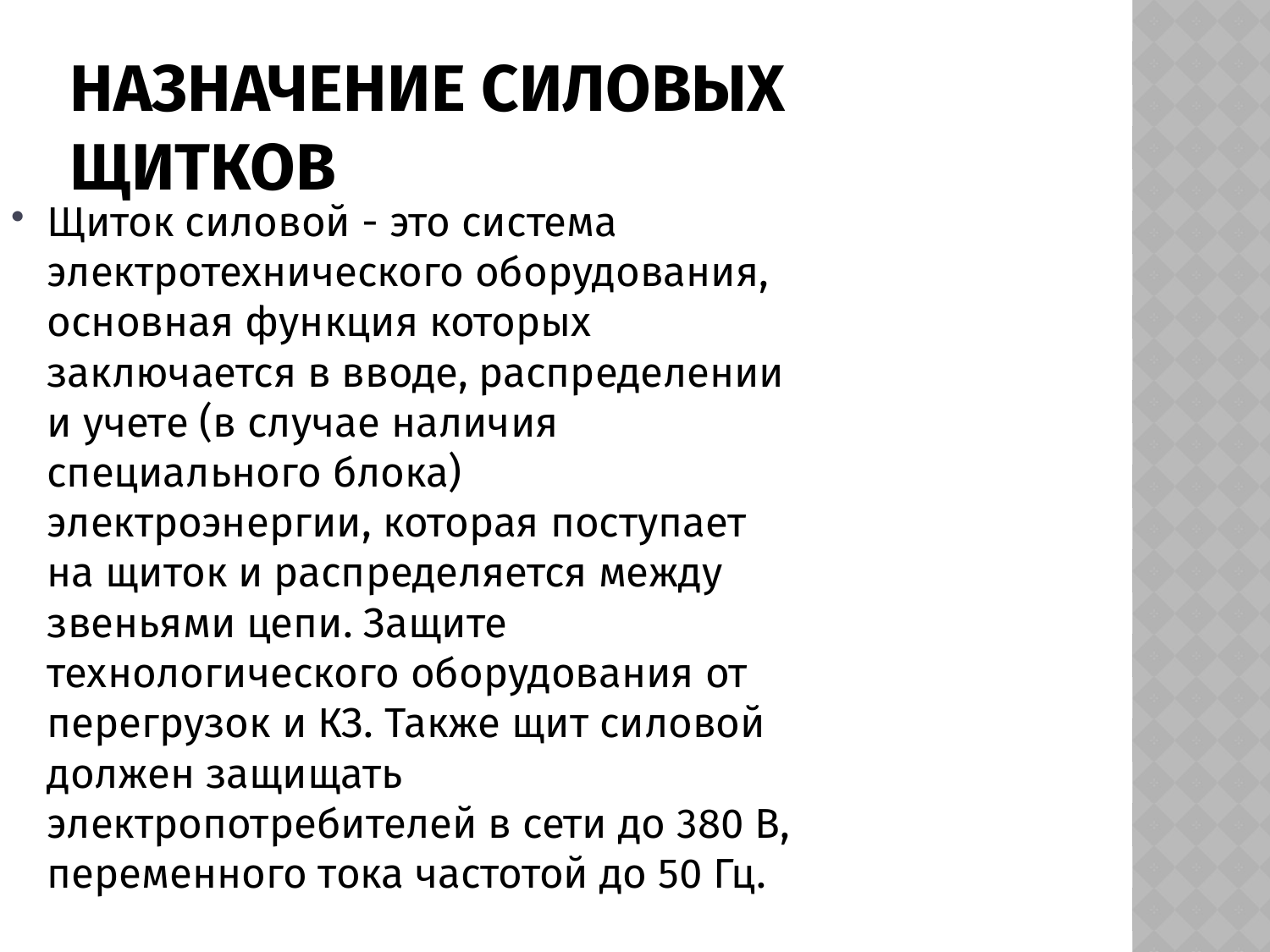

# Назначение силовых щитков
Щиток силовой - это система электротехнического оборудования, основная функция которых заключается в вводе, распределении и учете (в случае наличия специального блока) электроэнергии, которая поступает на щиток и распределяется между звеньями цепи. Защите технологического оборудования от перегрузок и КЗ. Также щит силовой должен защищать электропотребителей в сети до 380 В, переменного тока частотой до 50 Гц.